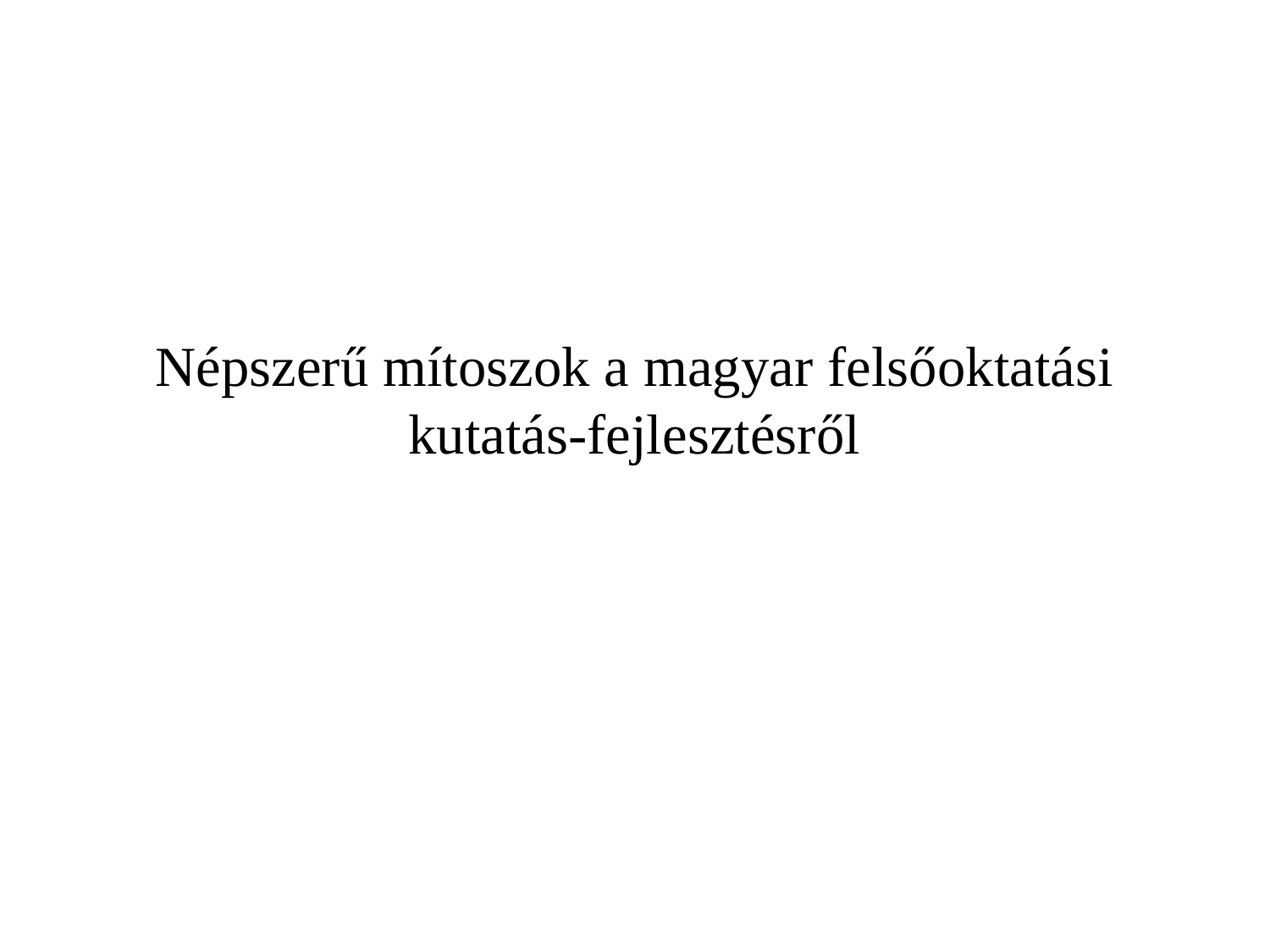

# Népszerű mítoszok a magyar felsőoktatási kutatás-fejlesztésről